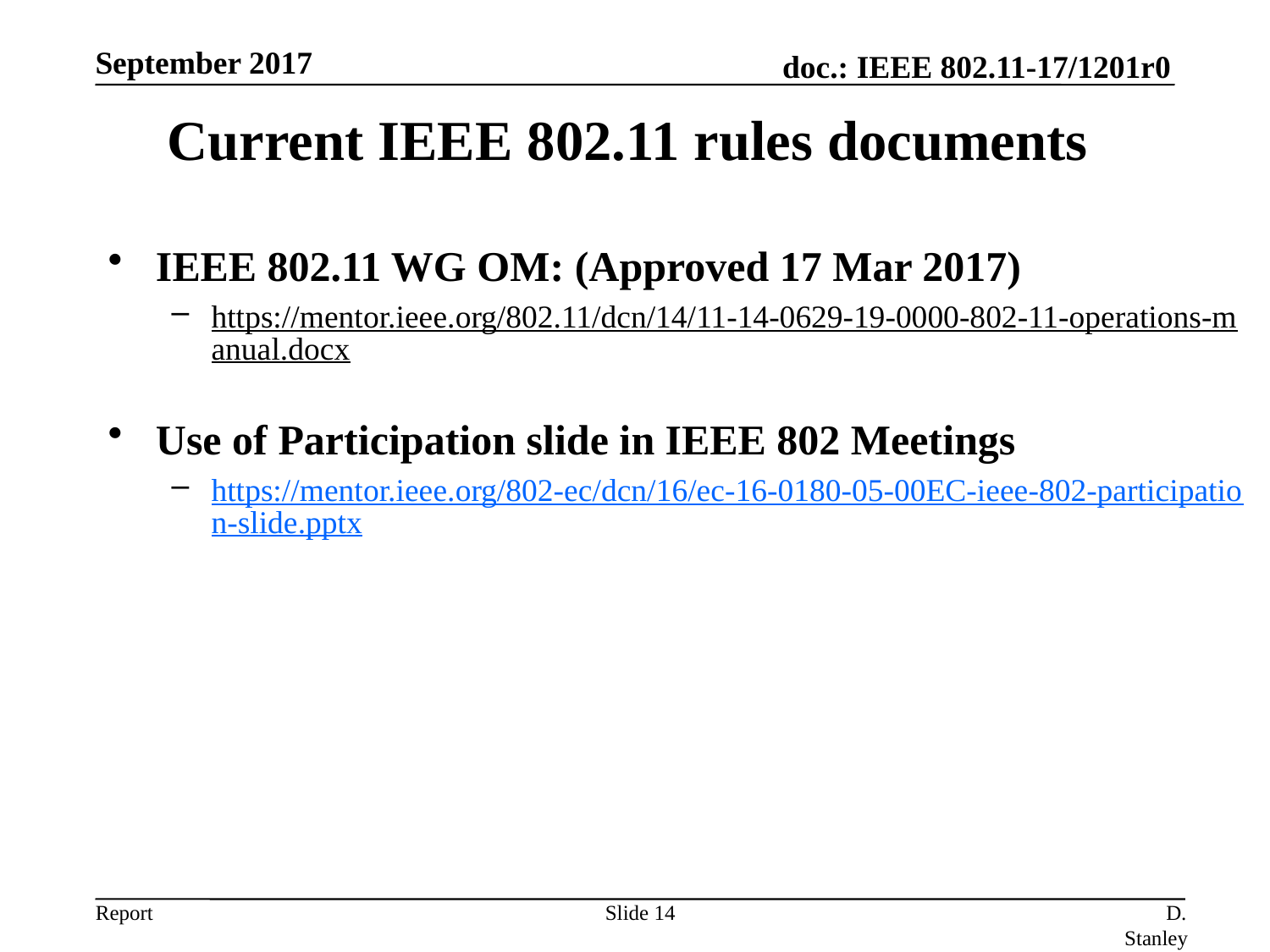

September 2017
# Current IEEE 802.11 rules documents
IEEE 802.11 WG OM: (Approved 17 Mar 2017)
https://mentor.ieee.org/802.11/dcn/14/11-14-0629-19-0000-802-11-operations-manual.docx
Use of Participation slide in IEEE 802 Meetings
https://mentor.ieee.org/802-ec/dcn/16/ec-16-0180-05-00EC-ieee-802-participation-slide.pptx

Slide 14
D. Stanley, HP Enterprise